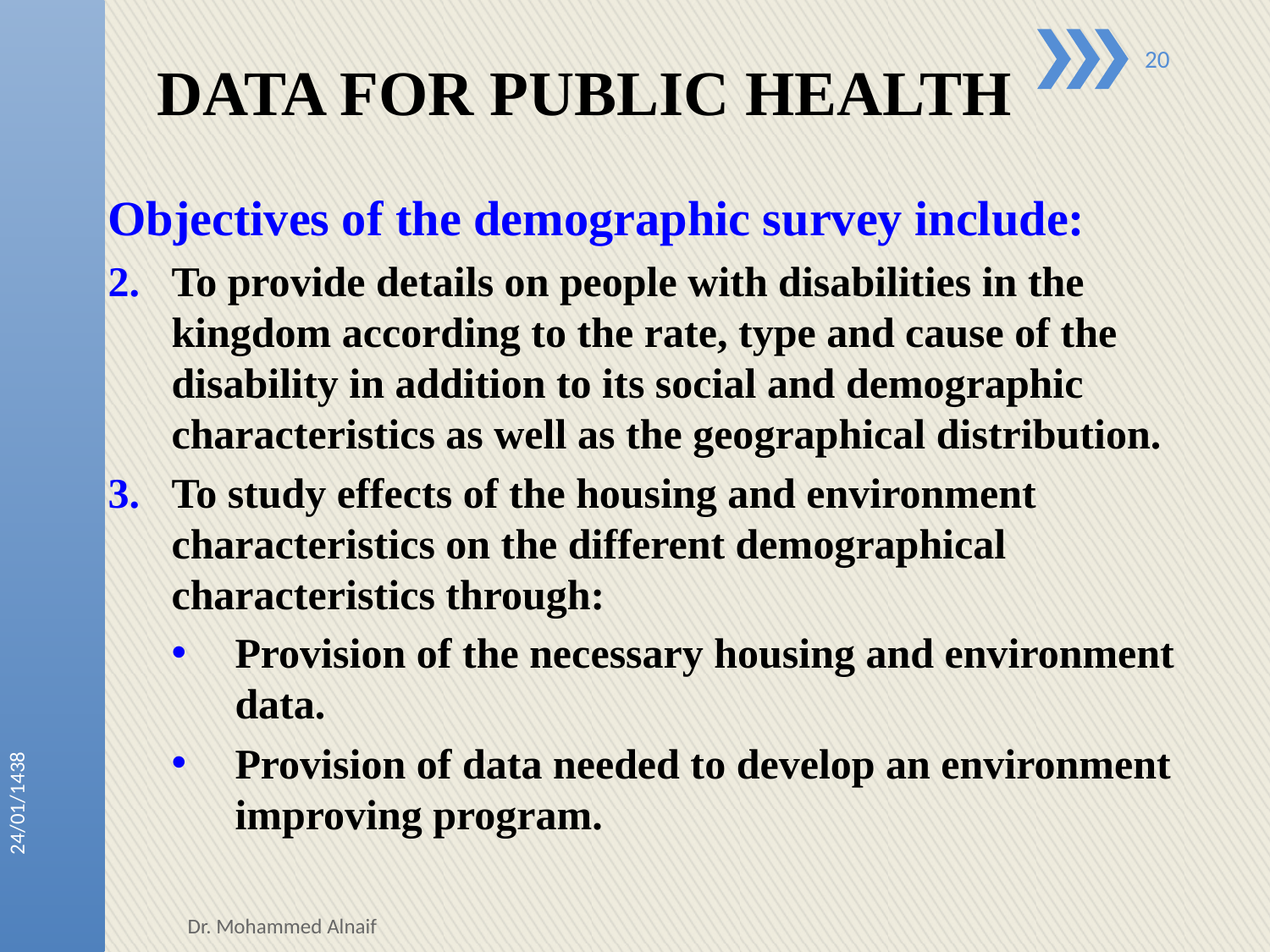

# DATA FOR PUBLIC HEALTH
20
Objectives of the demographic survey include:
To provide details on people with disabilities in the kingdom according to the rate, type and cause of the disability in addition to its social and demographic characteristics as well as the geographical distribution.
To study effects of the housing and environment characteristics on the different demographical characteristics through:
Provision of the necessary housing and environment data.
Provision of data needed to develop an environment improving program.
24/01/1438
Dr. Mohammed Alnaif